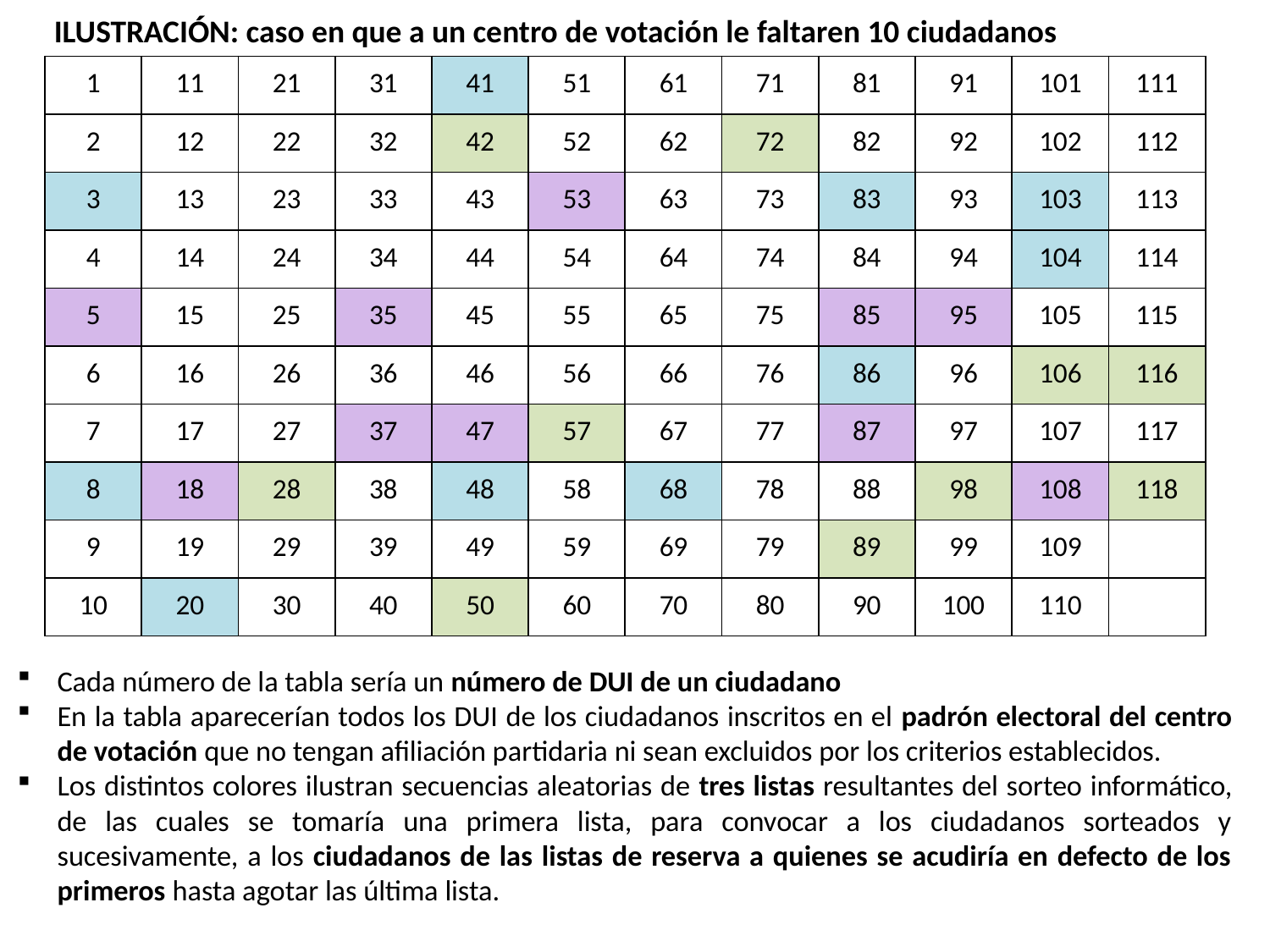

ILUSTRACIÓN: caso en que a un centro de votación le faltaren 10 ciudadanos
| 1 | 11 | 21 | 31 | 41 | 51 | 61 | 71 | 81 | 91 | 101 | 111 |
| --- | --- | --- | --- | --- | --- | --- | --- | --- | --- | --- | --- |
| 2 | 12 | 22 | 32 | 42 | 52 | 62 | 72 | 82 | 92 | 102 | 112 |
| 3 | 13 | 23 | 33 | 43 | 53 | 63 | 73 | 83 | 93 | 103 | 113 |
| 4 | 14 | 24 | 34 | 44 | 54 | 64 | 74 | 84 | 94 | 104 | 114 |
| 5 | 15 | 25 | 35 | 45 | 55 | 65 | 75 | 85 | 95 | 105 | 115 |
| 6 | 16 | 26 | 36 | 46 | 56 | 66 | 76 | 86 | 96 | 106 | 116 |
| 7 | 17 | 27 | 37 | 47 | 57 | 67 | 77 | 87 | 97 | 107 | 117 |
| 8 | 18 | 28 | 38 | 48 | 58 | 68 | 78 | 88 | 98 | 108 | 118 |
| 9 | 19 | 29 | 39 | 49 | 59 | 69 | 79 | 89 | 99 | 109 |  |
| 10 | 20 | 30 | 40 | 50 | 60 | 70 | 80 | 90 | 100 | 110 |  |
Cada número de la tabla sería un número de DUI de un ciudadano
En la tabla aparecerían todos los DUI de los ciudadanos inscritos en el padrón electoral del centro de votación que no tengan afiliación partidaria ni sean excluidos por los criterios establecidos.
Los distintos colores ilustran secuencias aleatorias de tres listas resultantes del sorteo informático, de las cuales se tomaría una primera lista, para convocar a los ciudadanos sorteados y sucesivamente, a los ciudadanos de las listas de reserva a quienes se acudiría en defecto de los primeros hasta agotar las última lista.